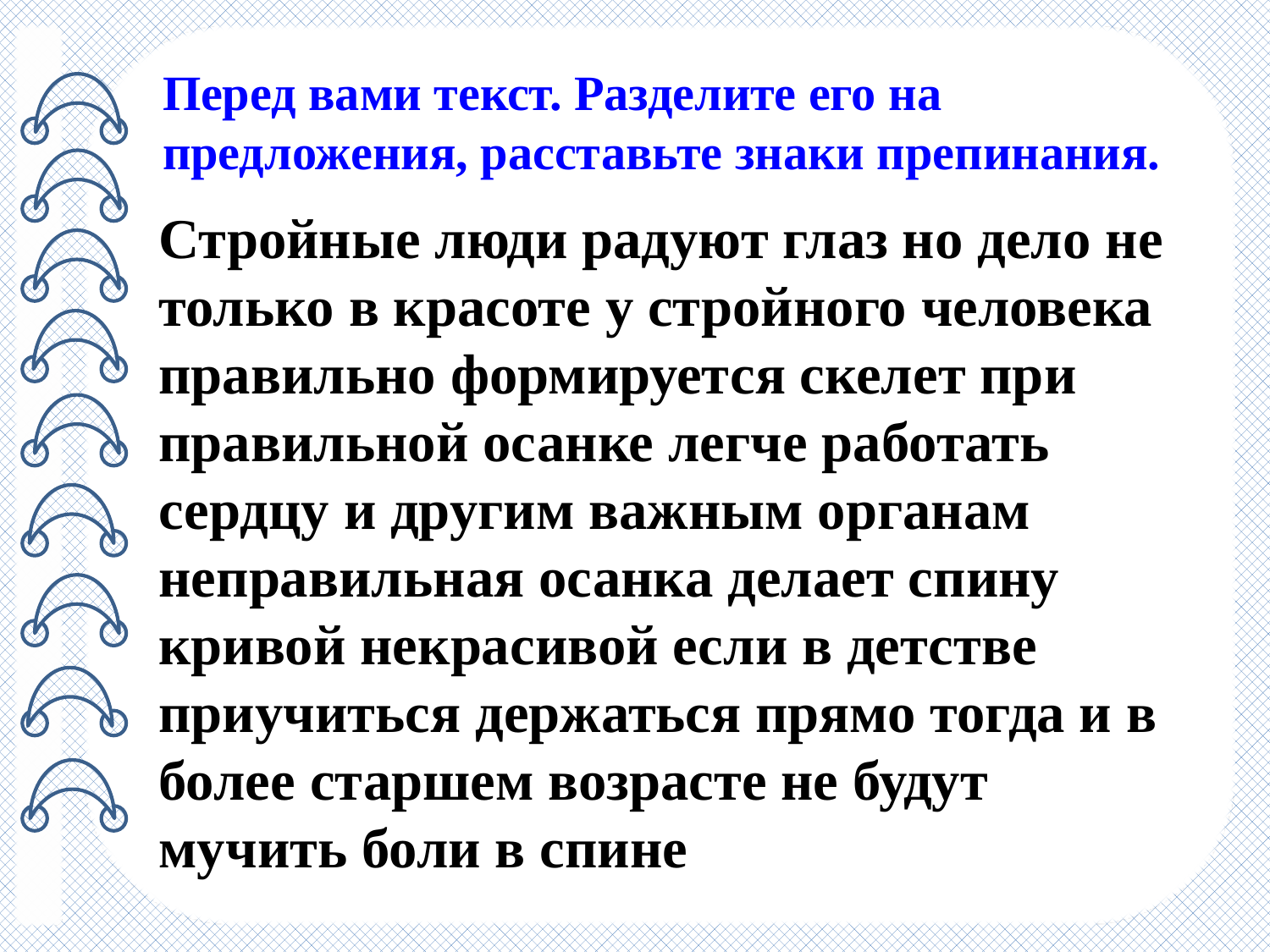

Перед вами текст. Разделите его на предложения, расставьте знаки препинания.

Стройные люди радуют глаз но дело не только в красоте у стройного человека правильно формируется скелет при правильной осанке легче работать сердцу и другим важным органам неправильная осанка делает спину кривой некрасивой если в детстве приучиться держаться прямо тогда и в более старшем возрасте не будут мучить боли в спине